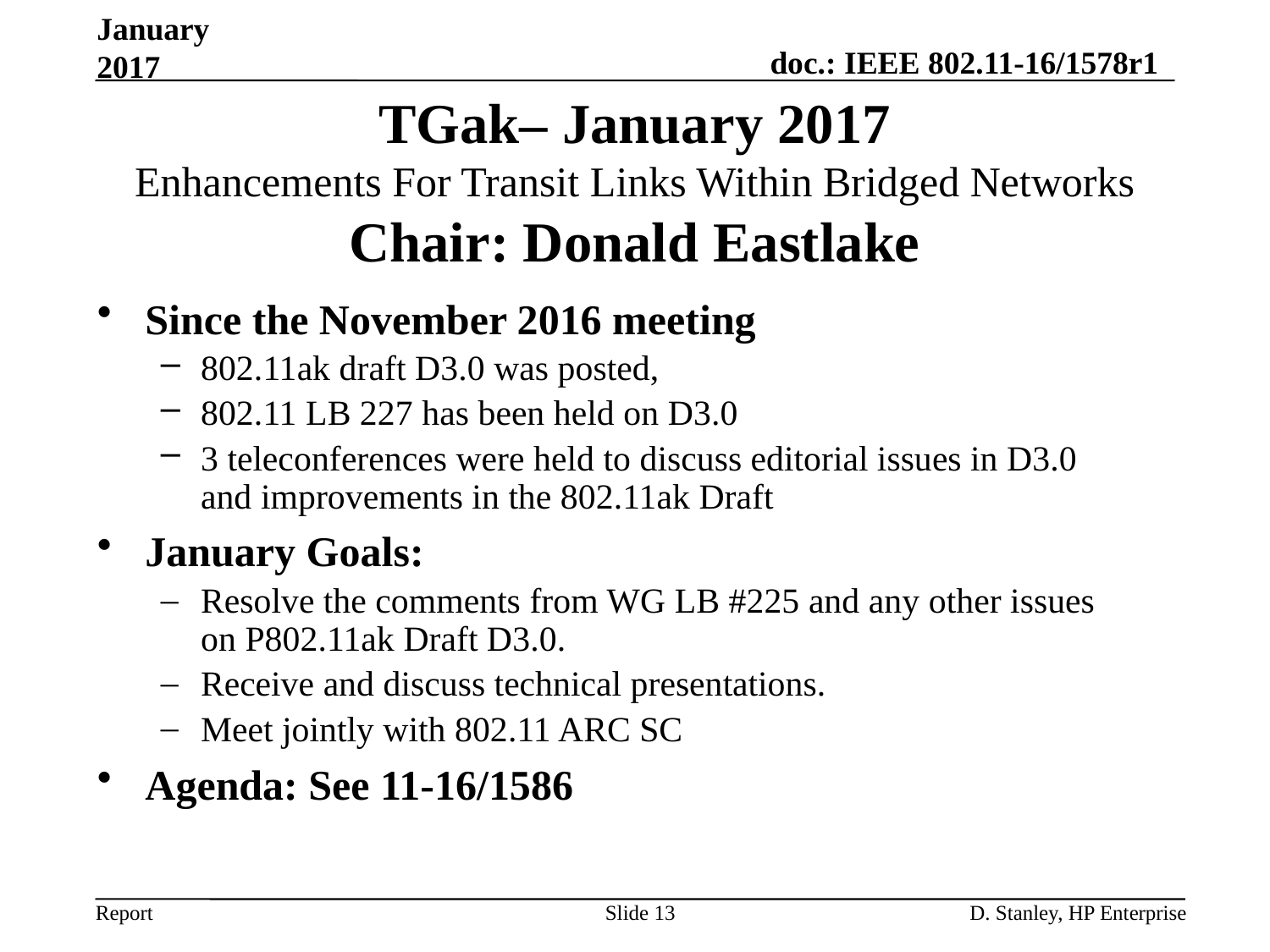

January 2017
# TGak– January 2017 Enhancements For Transit Links Within Bridged Networks Chair: Donald Eastlake
Since the November 2016 meeting
802.11ak draft D3.0 was posted,
802.11 LB 227 has been held on D3.0
3 teleconferences were held to discuss editorial issues in D3.0 and improvements in the 802.11ak Draft
January Goals:
Resolve the comments from WG LB #225 and any other issues on P802.11ak Draft D3.0.
Receive and discuss technical presentations.
Meet jointly with 802.11 ARC SC
Agenda: See 11-16/1586

Slide 13
D. Stanley, HP Enterprise